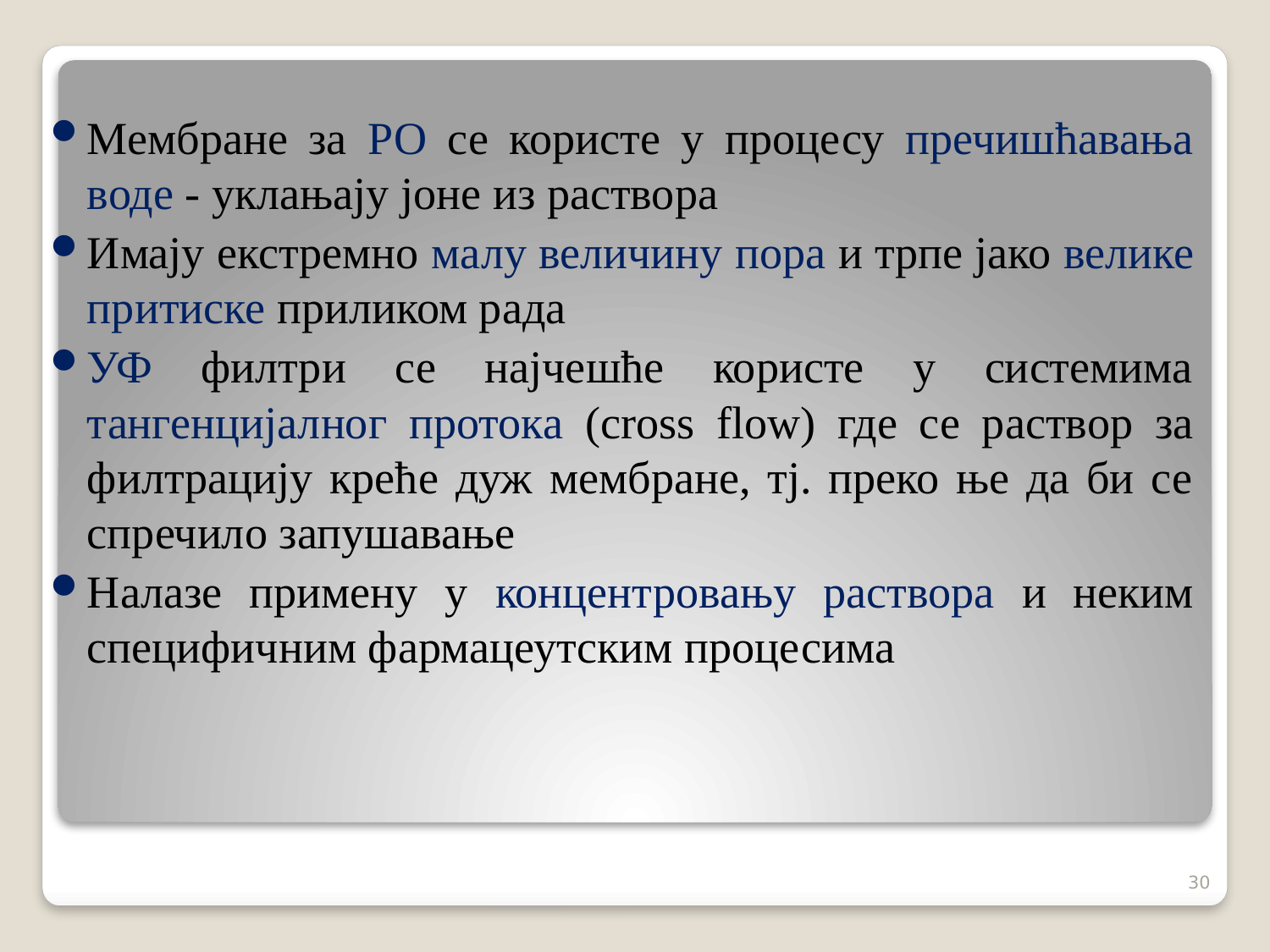

Мембране за РО се користе у процесу пречишћавања воде - уклањају јоне из раствора
Имају екстремно малу величину пора и трпе јако велике притиске приликом рада
УФ филтри се најчешће користе у системима тангенцијалног протока (cross flow) где се раствор за филтрацију креће дуж мембране, тј. преко ње да би се спречило запушавање
Налазе примену у концентровању раствора и неким специфичним фармацеутским процесима
30